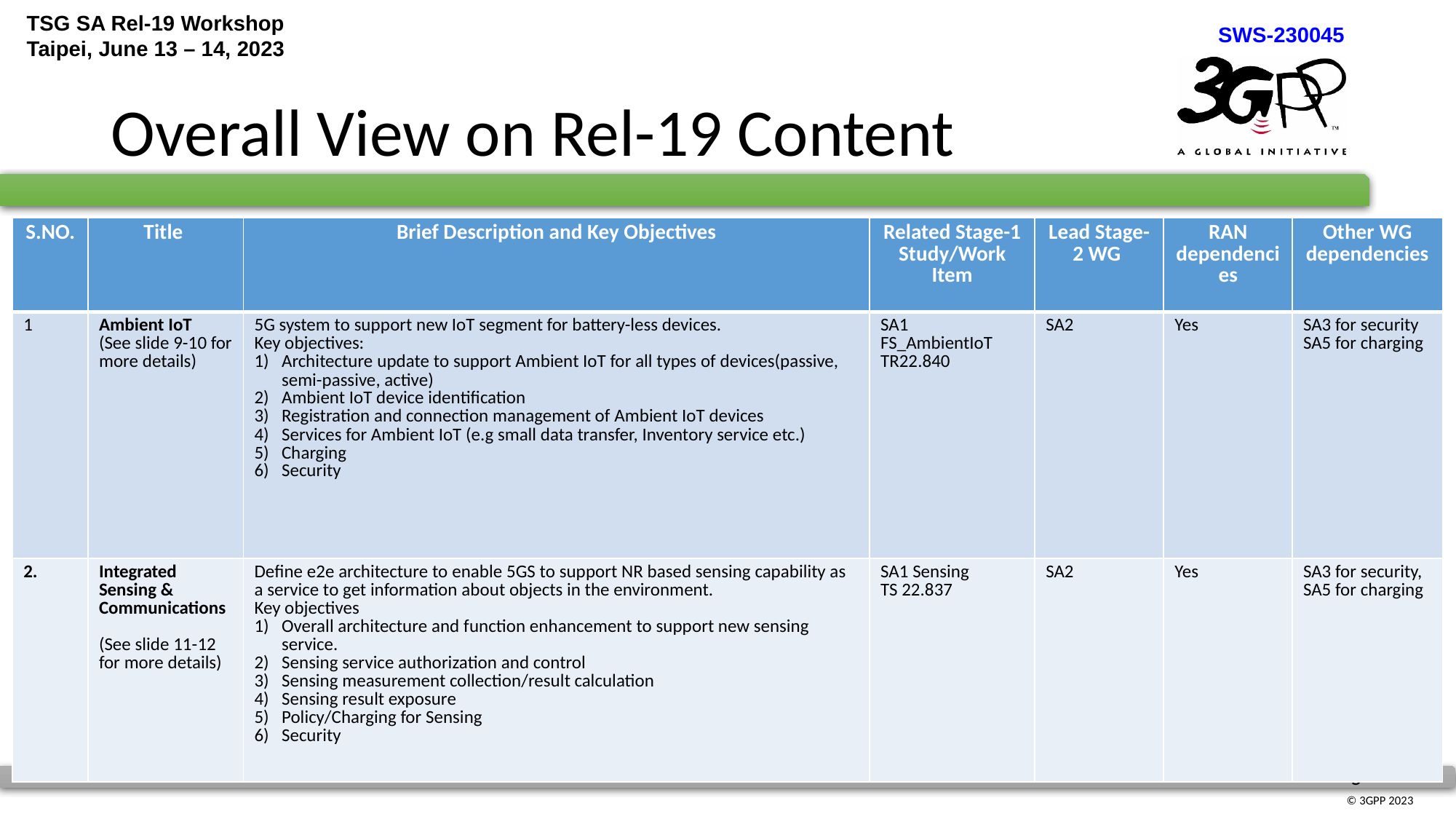

# Overall View on Rel-19 Content
| S.NO. | Title | Brief Description and Key Objectives | Related Stage-1 Study/Work Item | Lead Stage-2 WG | RAN dependencies | Other WG dependencies |
| --- | --- | --- | --- | --- | --- | --- |
| 1 | Ambient IoT (See slide 9-10 for more details) | 5G system to support new IoT segment for battery-less devices. Key objectives: Architecture update to support Ambient IoT for all types of devices(passive, semi-passive, active) Ambient IoT device identification Registration and connection management of Ambient IoT devices Services for Ambient IoT (e.g small data transfer, Inventory service etc.) Charging Security | SA1 FS\_AmbientIoT TR22.840 | SA2 | Yes | SA3 for security SA5 for charging |
| 2. | Integrated Sensing & Communications (See slide 11-12 for more details) | Define e2e architecture to enable 5GS to support NR based sensing capability as a service to get information about objects in the environment. Key objectives Overall architecture and function enhancement to support new sensing service. Sensing service authorization and control Sensing measurement collection/result calculation Sensing result exposure Policy/Charging for Sensing Security | SA1 Sensing TS 22.837 | SA2 | Yes | SA3 for security, SA5 for charging |